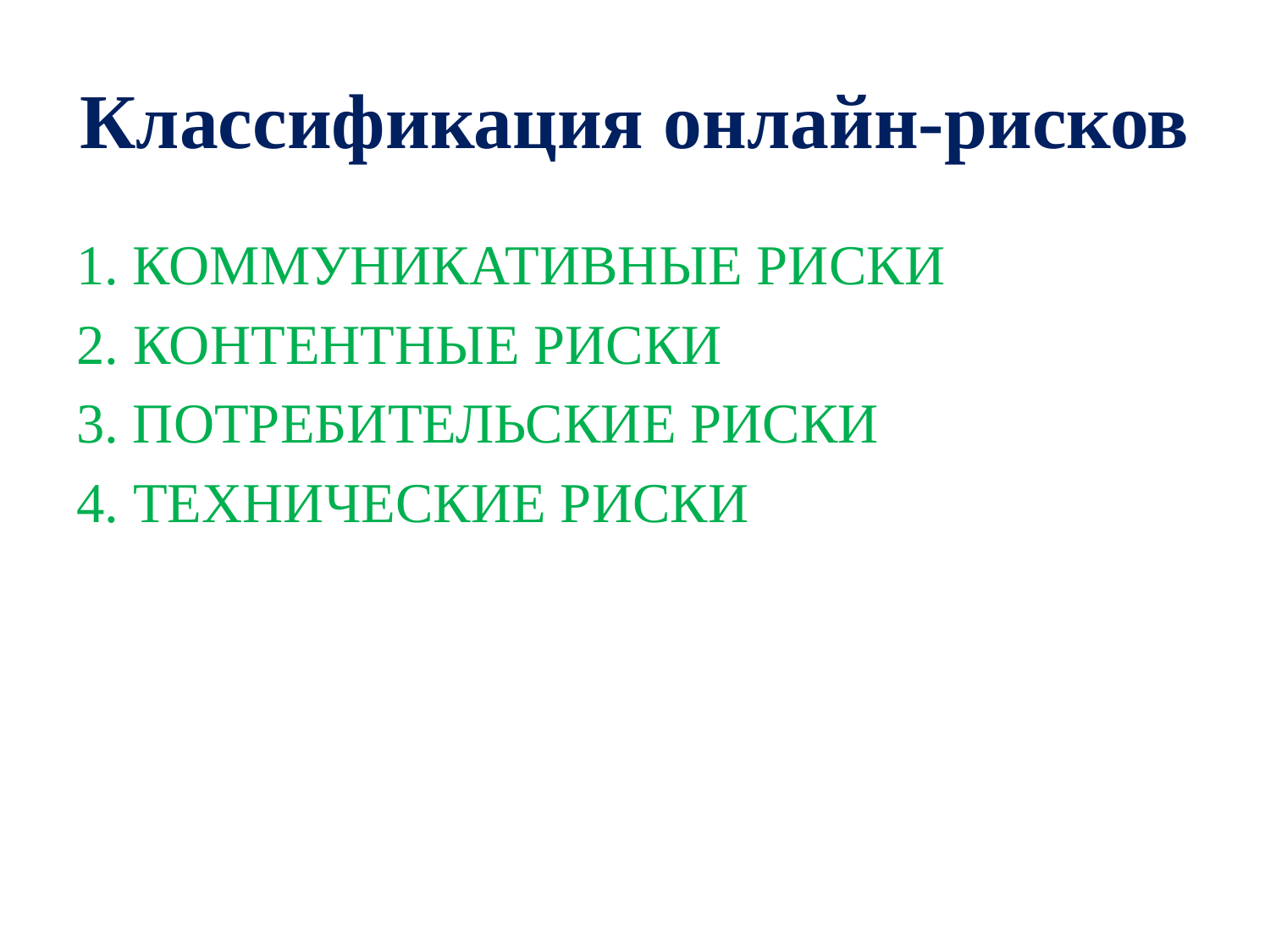

# Классификация онлайн-рисков
1. КОММУНИКАТИВНЫЕ РИСКИ
2. КОНТЕНТНЫЕ РИСКИ
3. ПОТРЕБИТЕЛЬСКИЕ РИСКИ
4. ТЕХНИЧЕСКИЕ РИСКИ